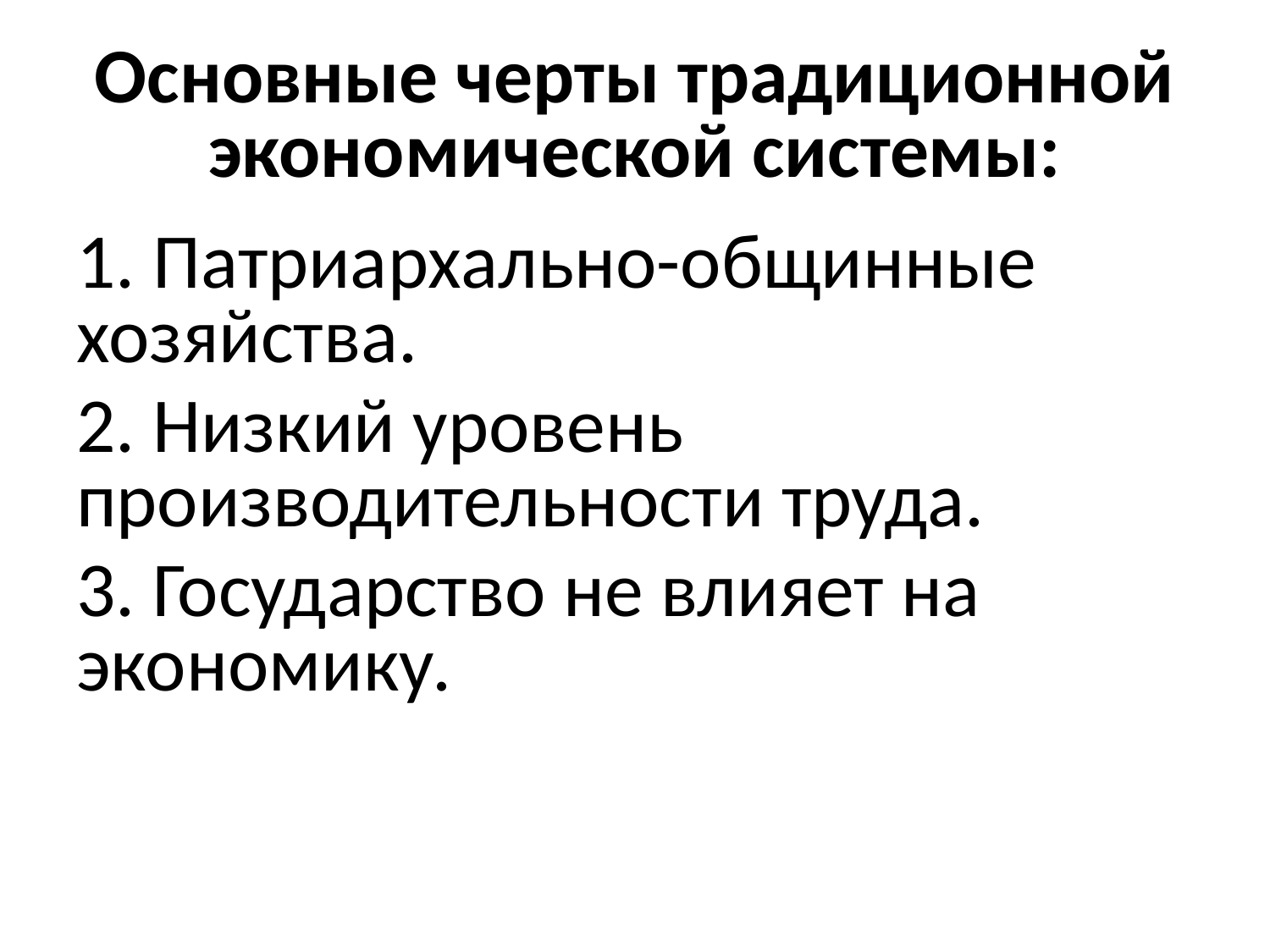

# Основные черты традиционной экономической системы:
1. Патриархально-общинные хозяйства.
2. Низкий уровень производительности труда.
3. Государство не влияет на экономику.